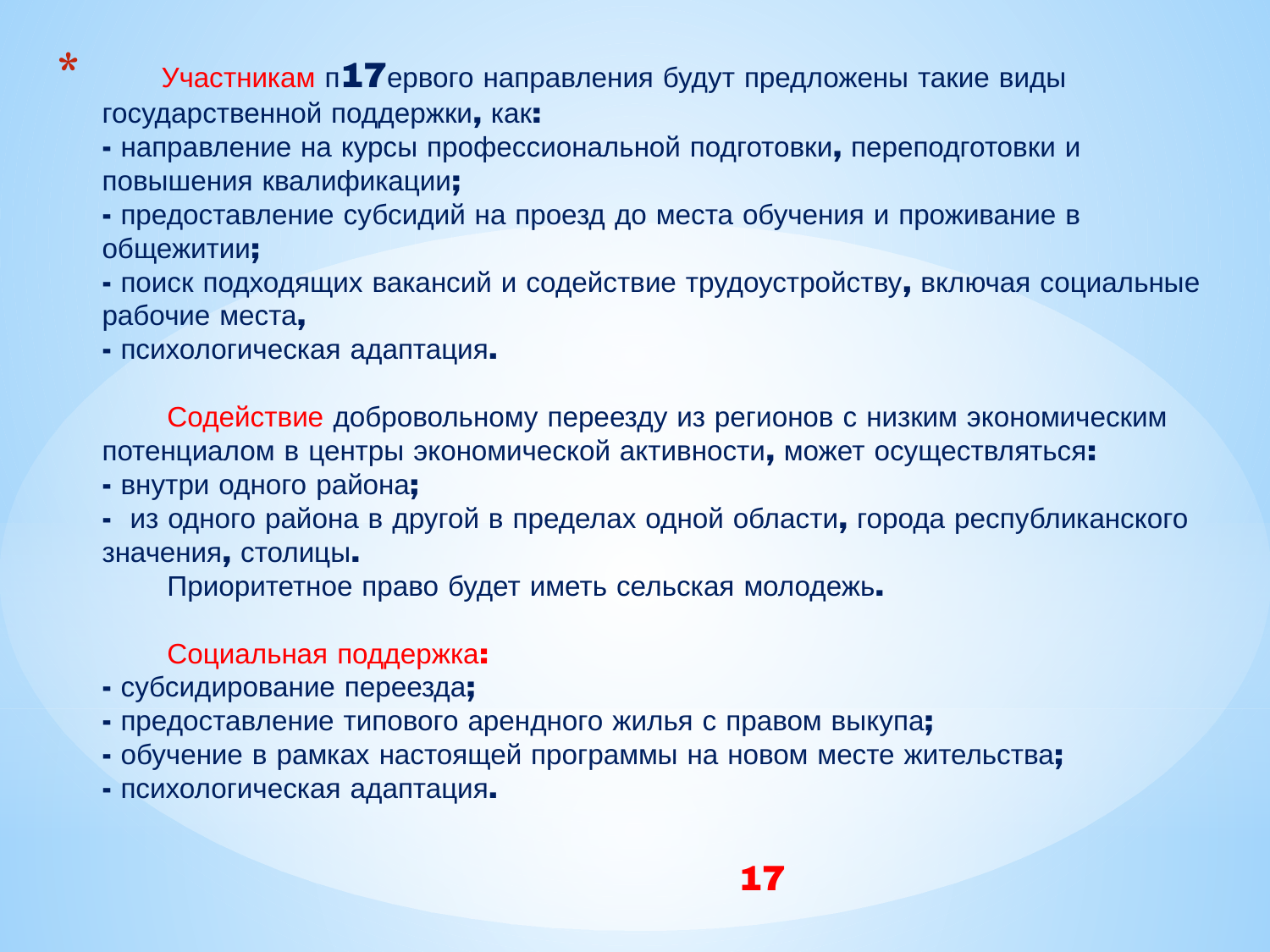

# Участникам п17ервого направления будут предложены такие виды государственной поддержки, как: - направление на курсы профессиональной подготовки, переподготовки и повышения квалификации; - предоставление субсидий на проезд до места обучения и проживание в общежитии; - поиск подходящих вакансий и содействие трудоустройству, включая социальные рабочие места, - психологическая адаптация. Содействие добровольному переезду из регионов с низким экономическим потенциалом в центры экономической активности, может осуществляться: - внутри одного района; -  из одного района в другой в пределах одной области, города республиканского значения, столицы. Приоритетное право будет иметь сельская молодежь. Социальная поддержка: - субсидирование переезда; - предоставление типового арендного жилья с правом выкупа; - обучение в рамках настоящей программы на новом месте жительства; - психологическая адаптация.
17